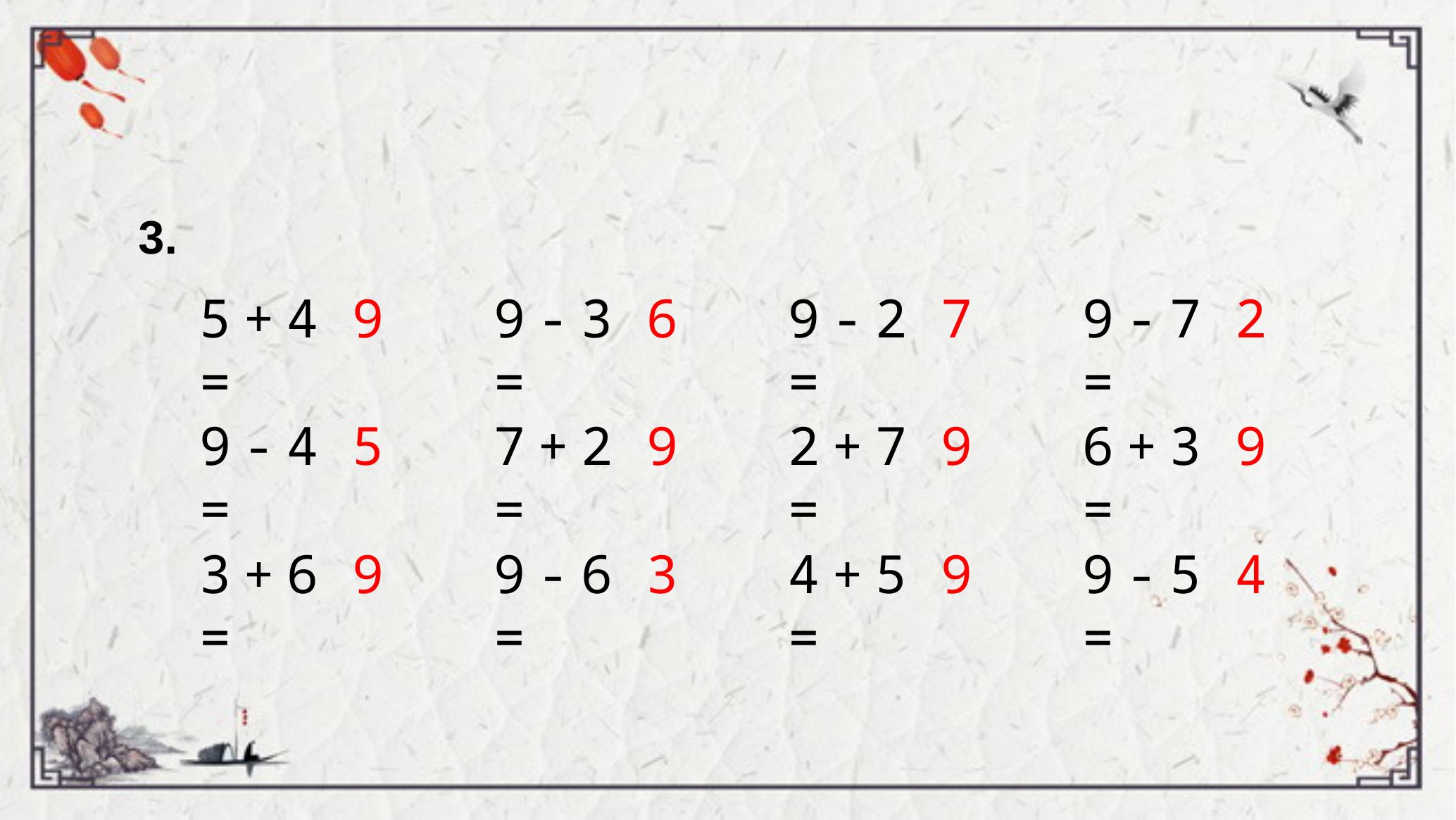

3.
5 + 4 =
9
9 - 3 =
6
9 - 2 =
7
9 - 7 =
2
9 - 4 =
5
7 + 2 =
9
2 + 7 =
9
6 + 3 =
9
3 + 6 =
9
9 - 6 =
3
4 + 5 =
9
9 - 5 =
4